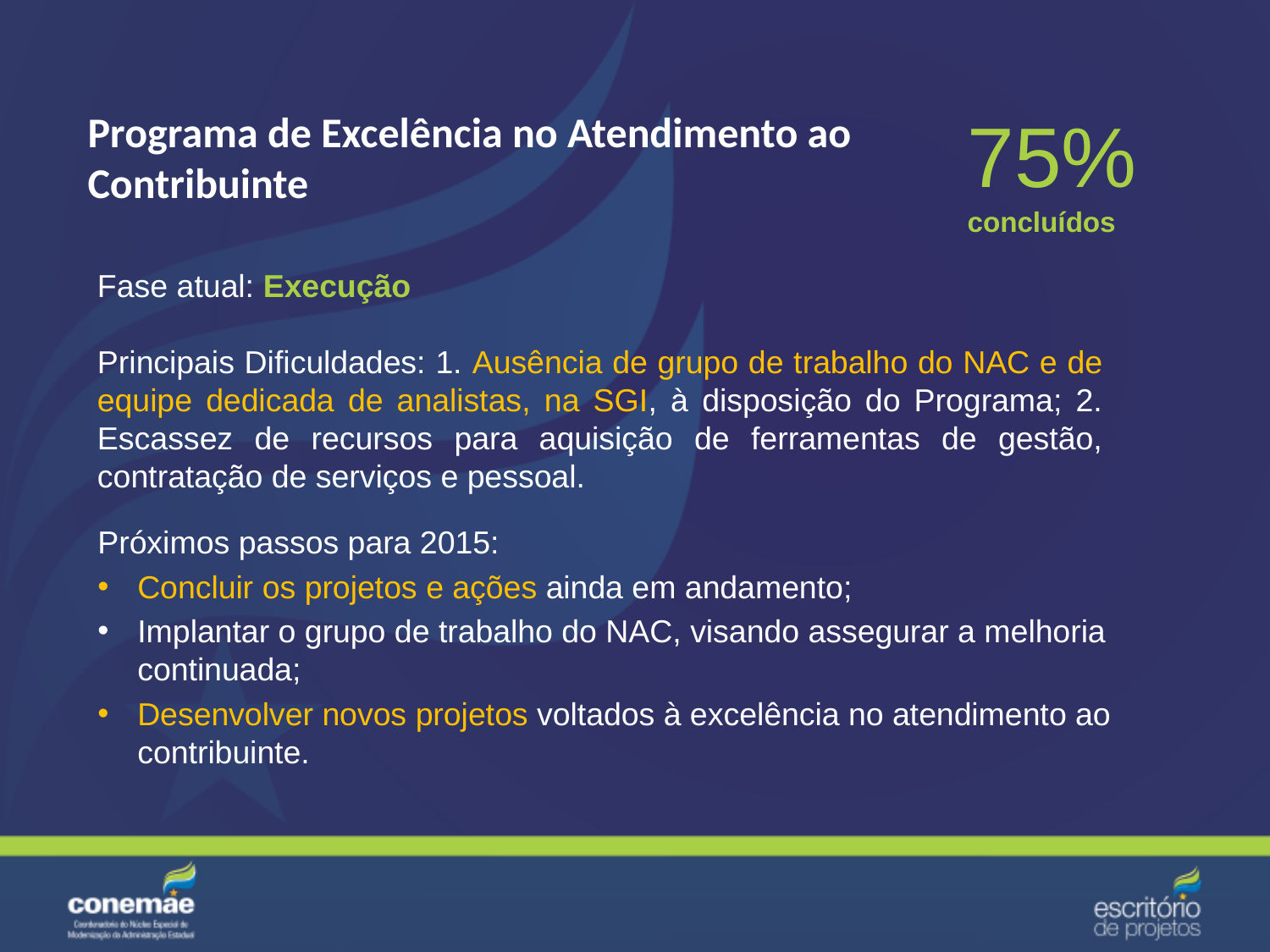

# Programa de Excelência no Atendimento ao Contribuinte
75%
concluídos
Fase atual: Execução
Principais Dificuldades: 1. Ausência de grupo de trabalho do NAC e de equipe dedicada de analistas, na SGI, à disposição do Programa; 2. Escassez de recursos para aquisição de ferramentas de gestão, contratação de serviços e pessoal.
Próximos passos para 2015:
Concluir os projetos e ações ainda em andamento;
Implantar o grupo de trabalho do NAC, visando assegurar a melhoria continuada;
Desenvolver novos projetos voltados à excelência no atendimento ao contribuinte.